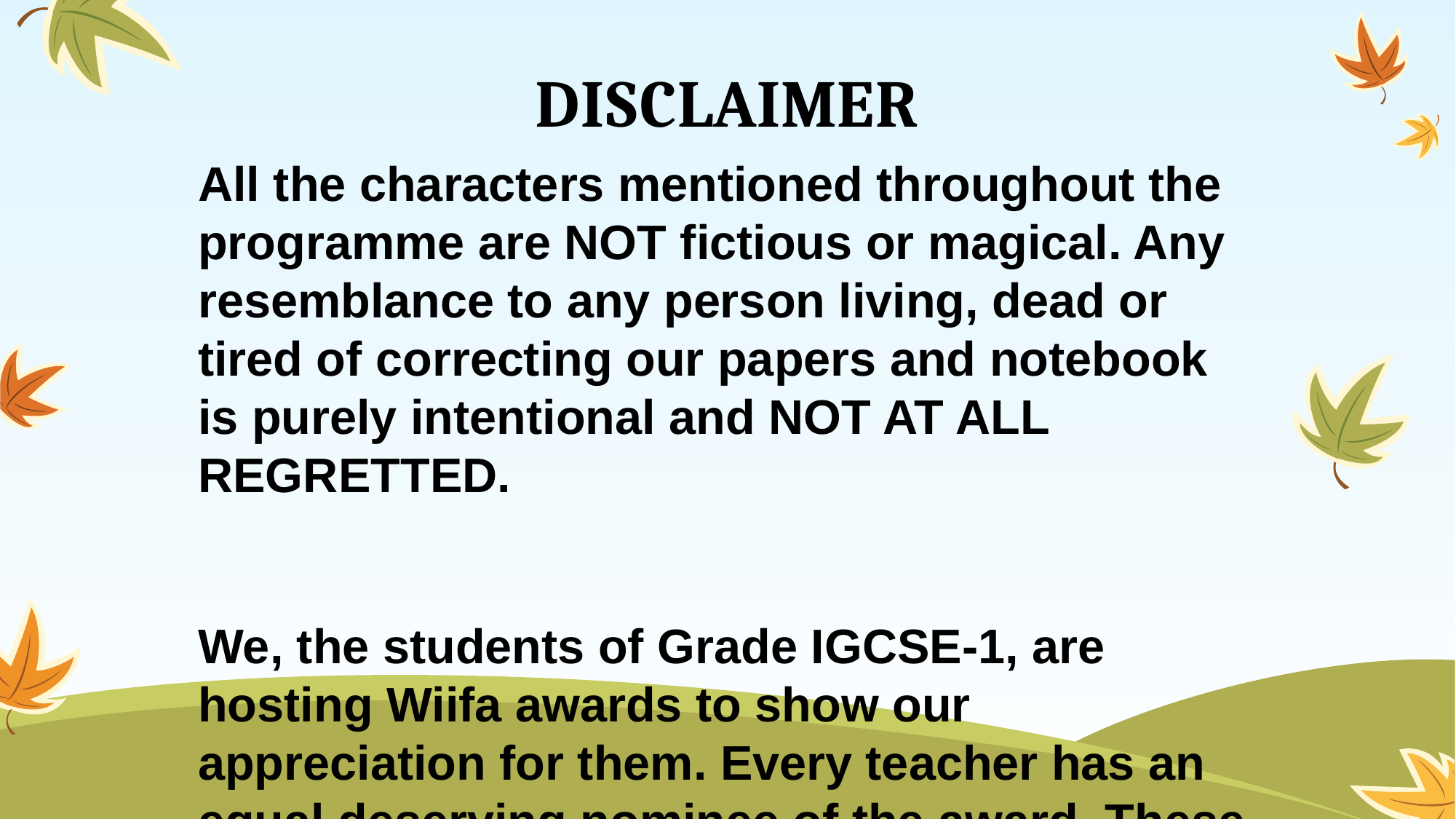

# DISCLAIMER
All the characters mentioned throughout the programme are NOT fictious or magical. Any resemblance to any person living, dead or tired of correcting our papers and notebook is purely intentional and NOT AT ALL REGRETTED.

We, the students of Grade IGCSE-1, are hosting Wiifa awards to show our appreciation for them. Every teacher has an equal deserving nominee of the award. These awards are not intended to hurt our dear teachers.